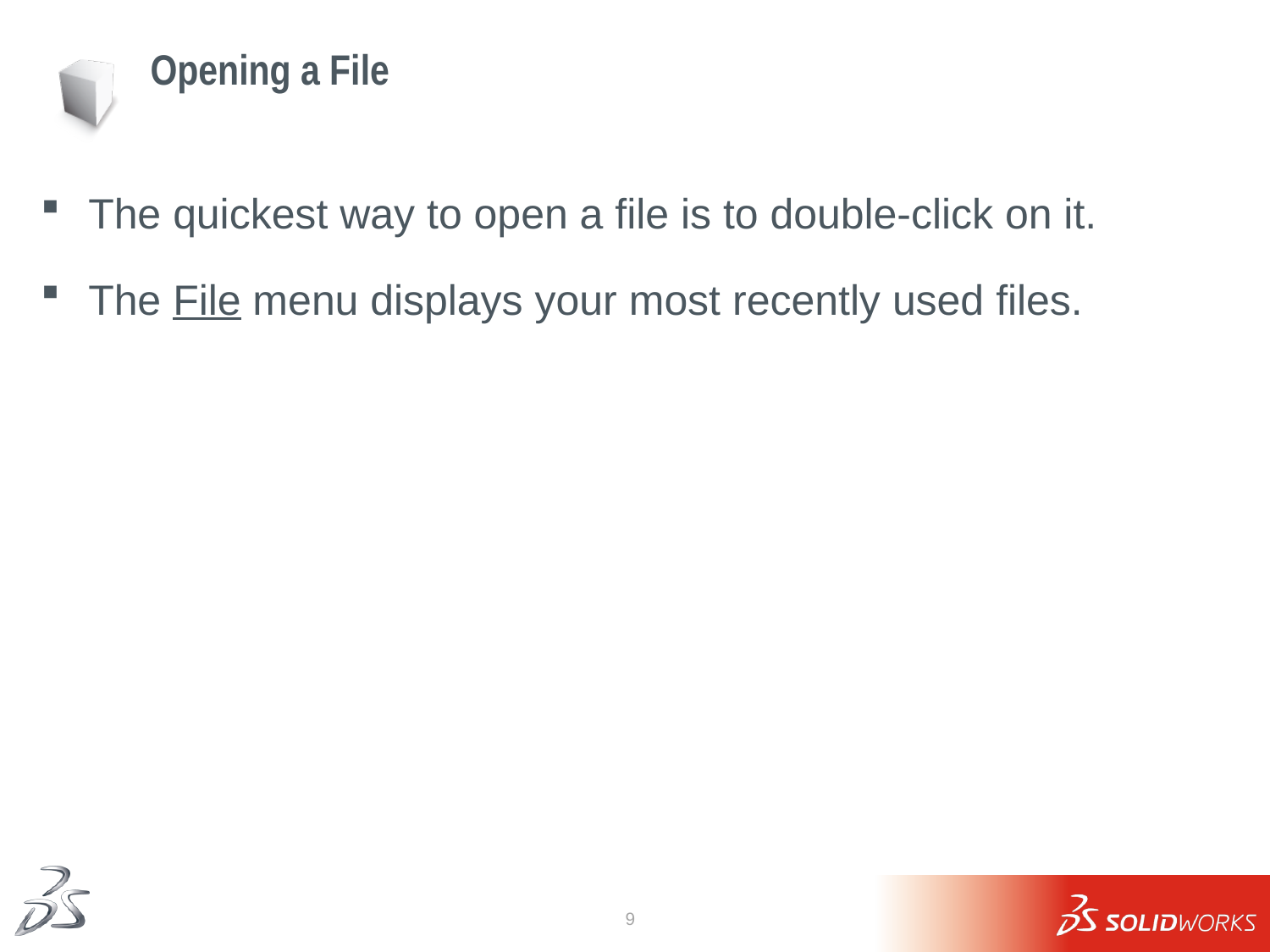

# Opening a File
The quickest way to open a file is to double-click on it.
The File menu displays your most recently used files.